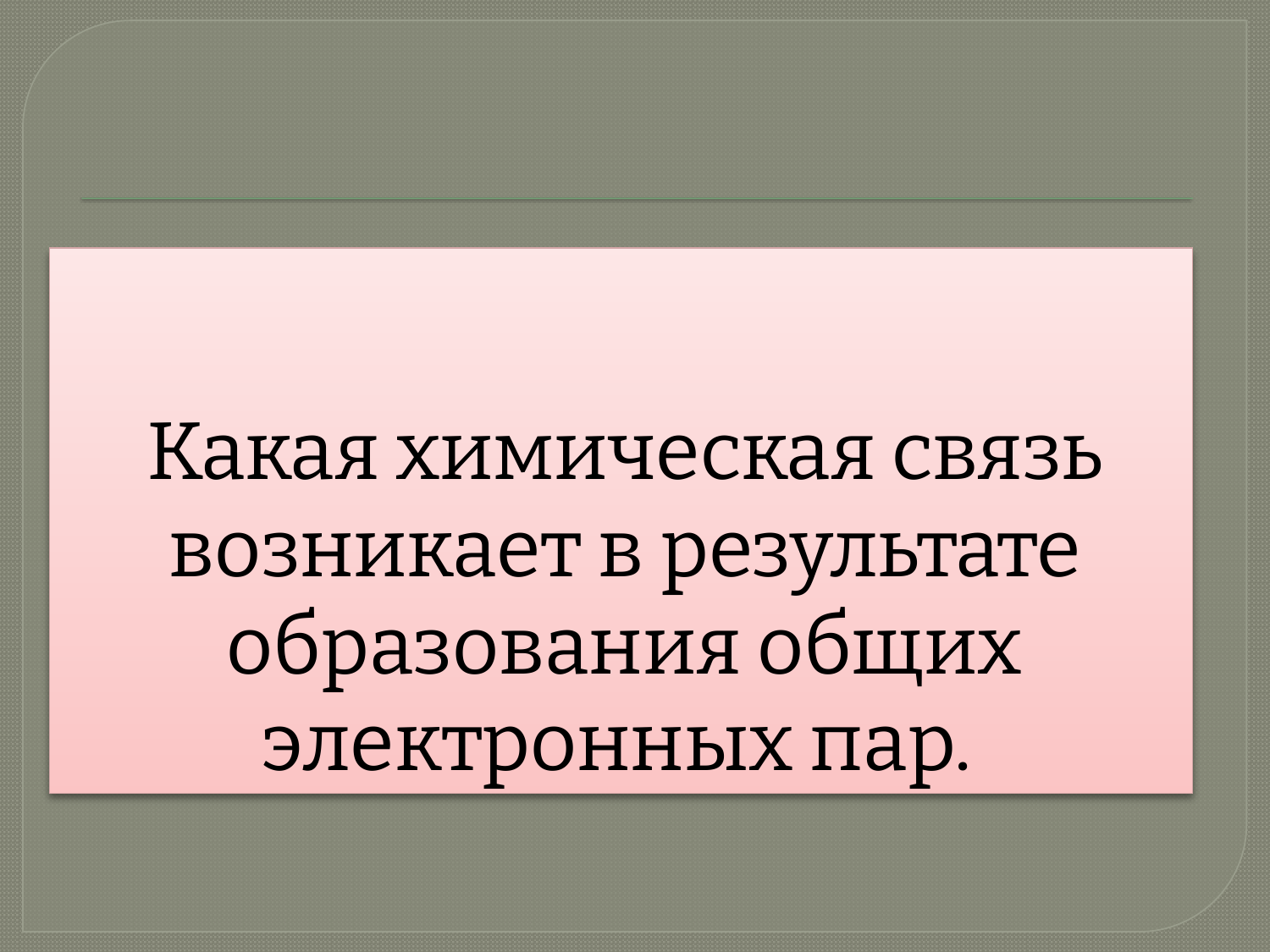

# Какая химическая связь возникает в результате образования общих электронных пар.